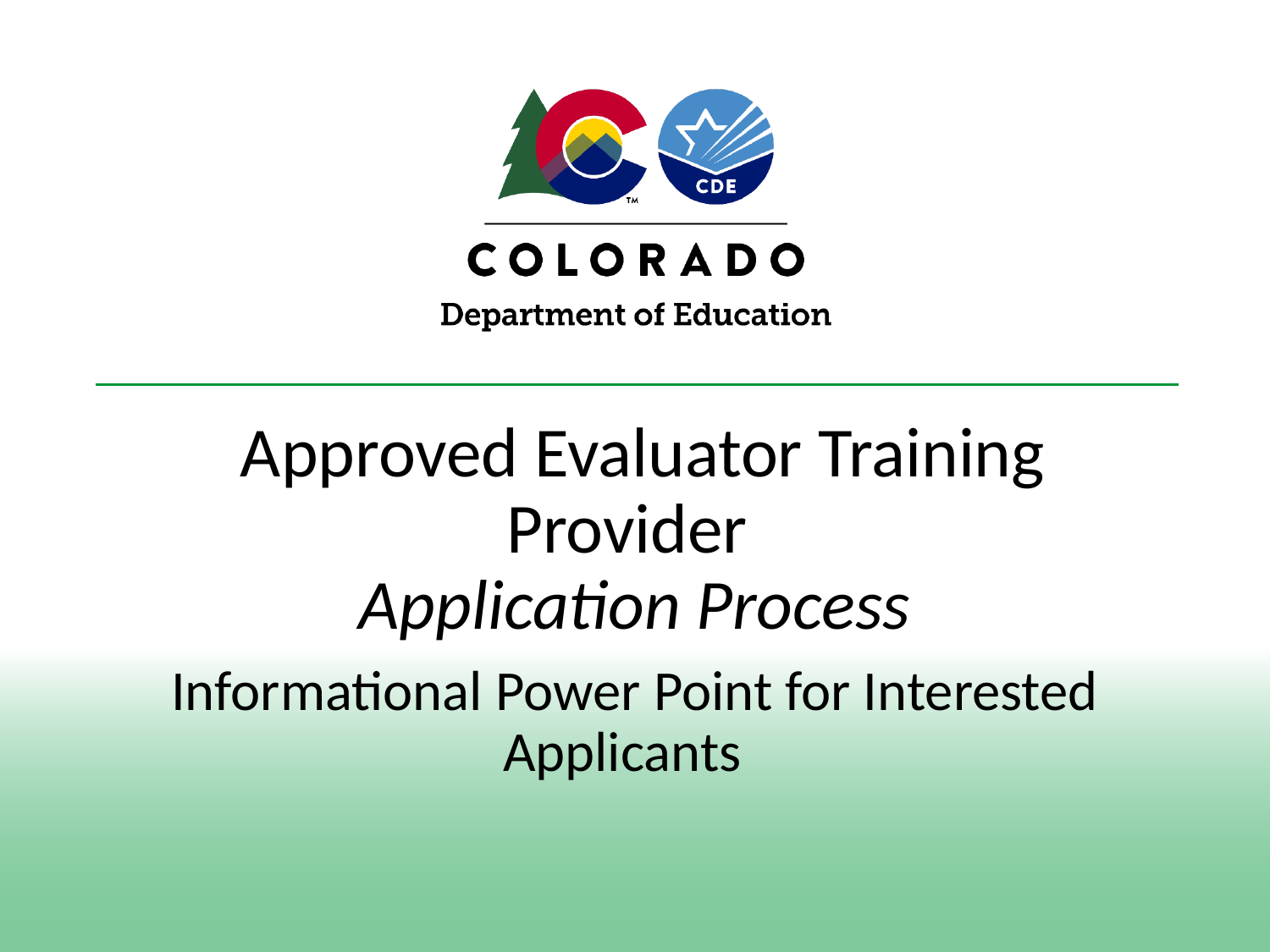

Approved Evaluator Training Provider
Application Process
Informational Power Point for Interested Applicants